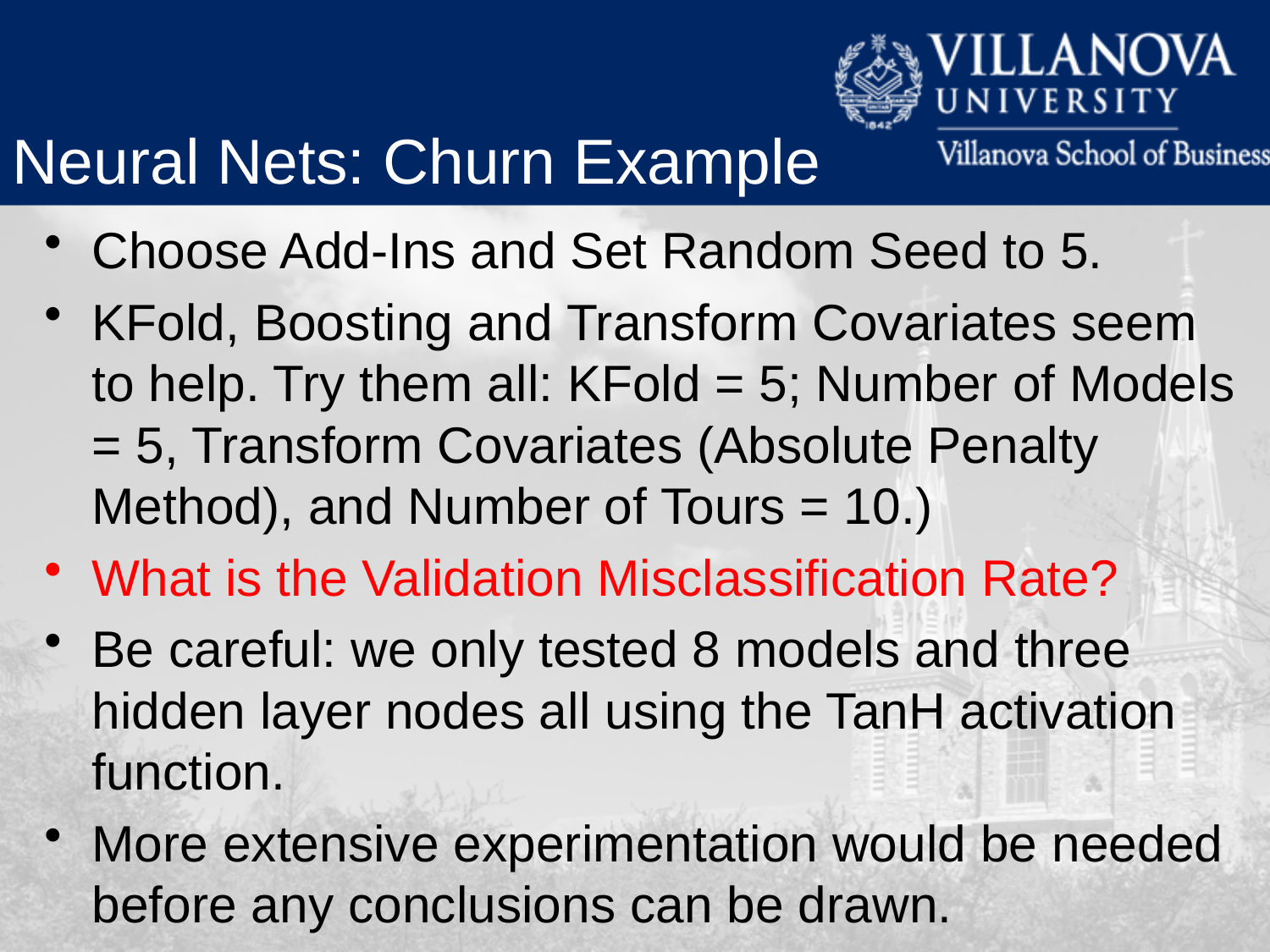

Neural Nets: Churn Example
Choose Add-Ins and Set Random Seed to 5.
KFold, Boosting and Transform Covariates seem to help. Try them all: KFold = 5; Number of Models = 5, Transform Covariates (Absolute Penalty Method), and Number of Tours = 10.)
What is the Validation Misclassification Rate?
Be careful: we only tested 8 models and three hidden layer nodes all using the TanH activation function.
More extensive experimentation would be needed before any conclusions can be drawn.